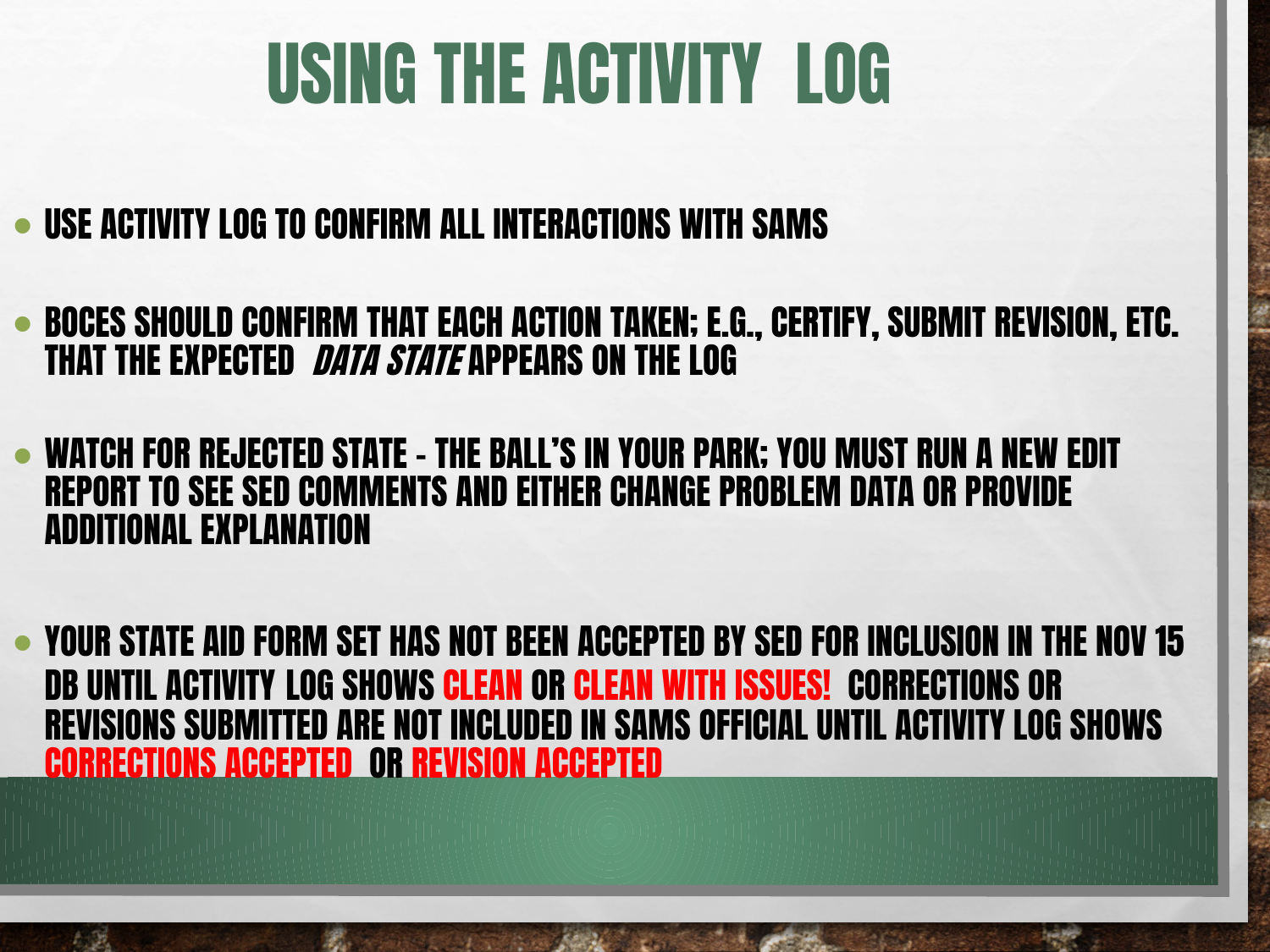

# Using the Activity  Log
Use Activity Log to confirm all interactions with SAMS
BOCES should confirm that each action taken; e.g., Certify, Submit Revision, etc. that the expected  data state appears on the log
Watch for Rejected State – the ball’s in your park; you must run a new edit report to see SED comments and either change problem data or provide additional explanation

Your State Aid form set has not been accepted by SED for inclusion in the Nov 15 DB until activity log shows Clean or Clean with Issues!  Corrections or revisions submitted are not included in SAMS official until activity log shows Corrections Accepted  or Revision Accepted